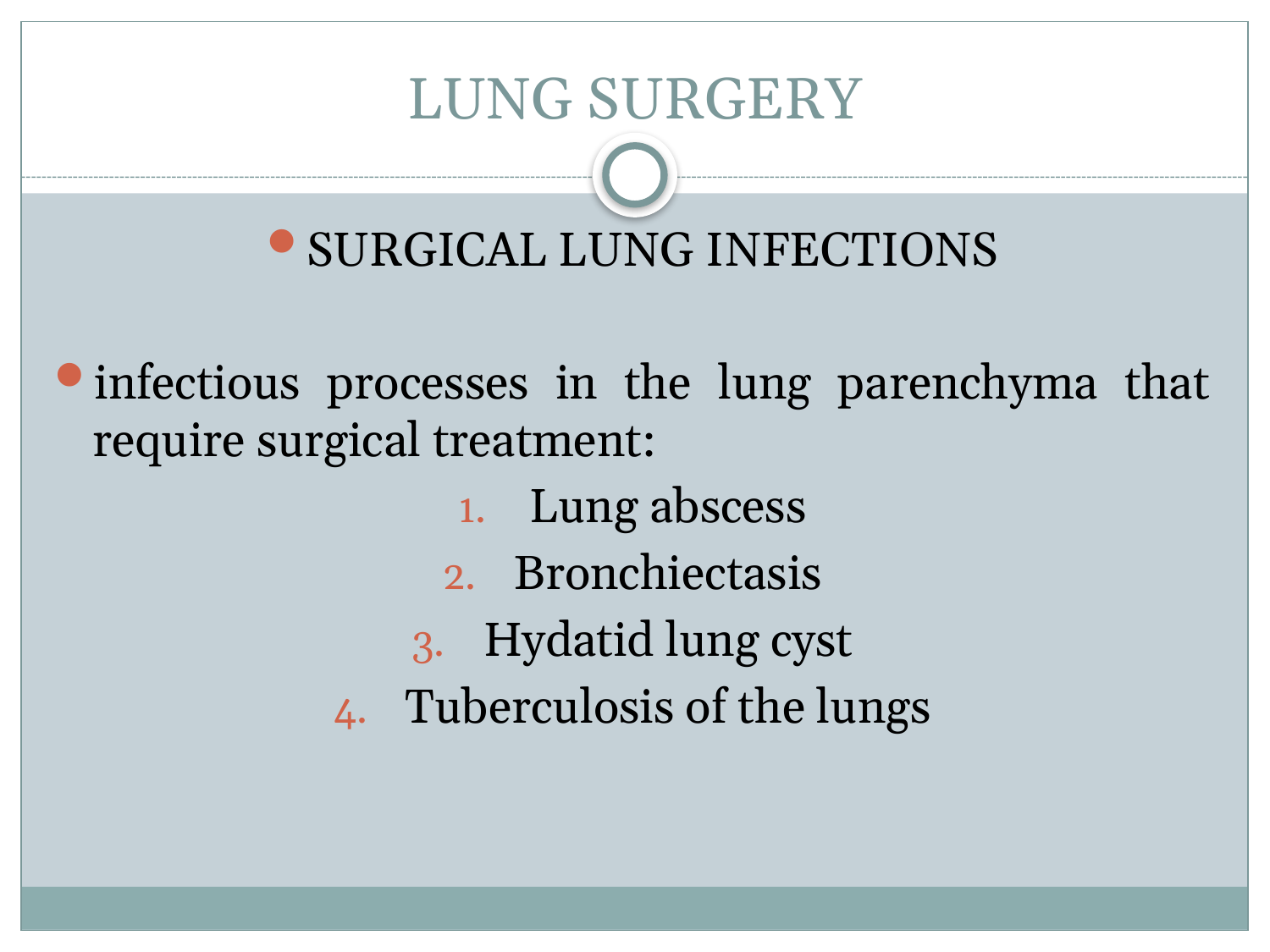

# LUNG SURGERY
SURGICAL LUNG INFECTIONS

infectious processes in the lung parenchyma that require surgical treatment:
Lung abscess
Bronchiectasis
Hydatid lung cyst
Tuberculosis of the lungs